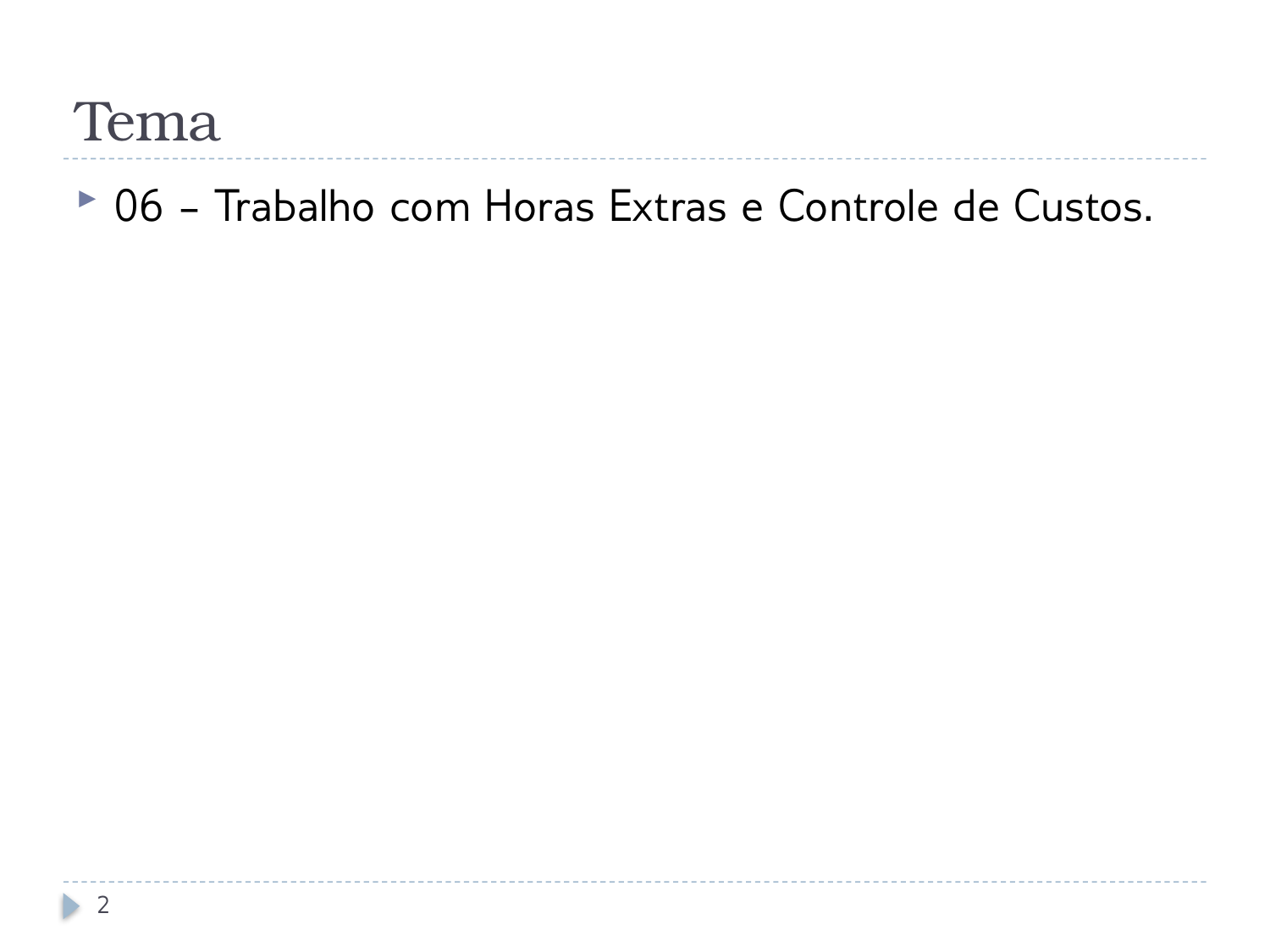

# Tema
06 – Trabalho com Horas Extras e Controle de Custos.
2